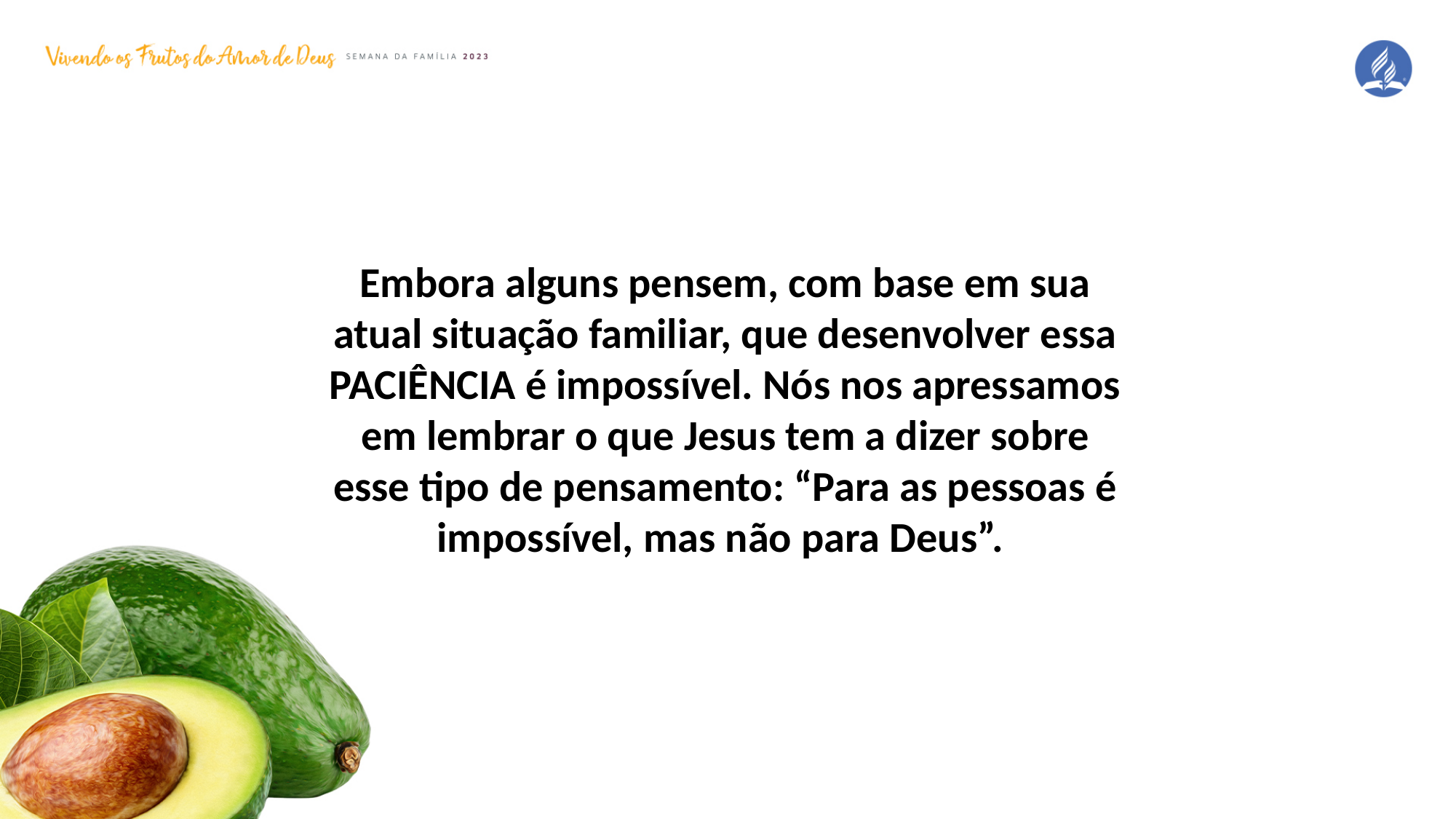

Embora alguns pensem, com base em sua atual situação familiar, que desenvolver essa PACIÊNCIA é impossível. Nós nos apressamos em lembrar o que Jesus tem a dizer sobre esse tipo de pensamento: “Para as pessoas é impossível, mas não para Deus”.